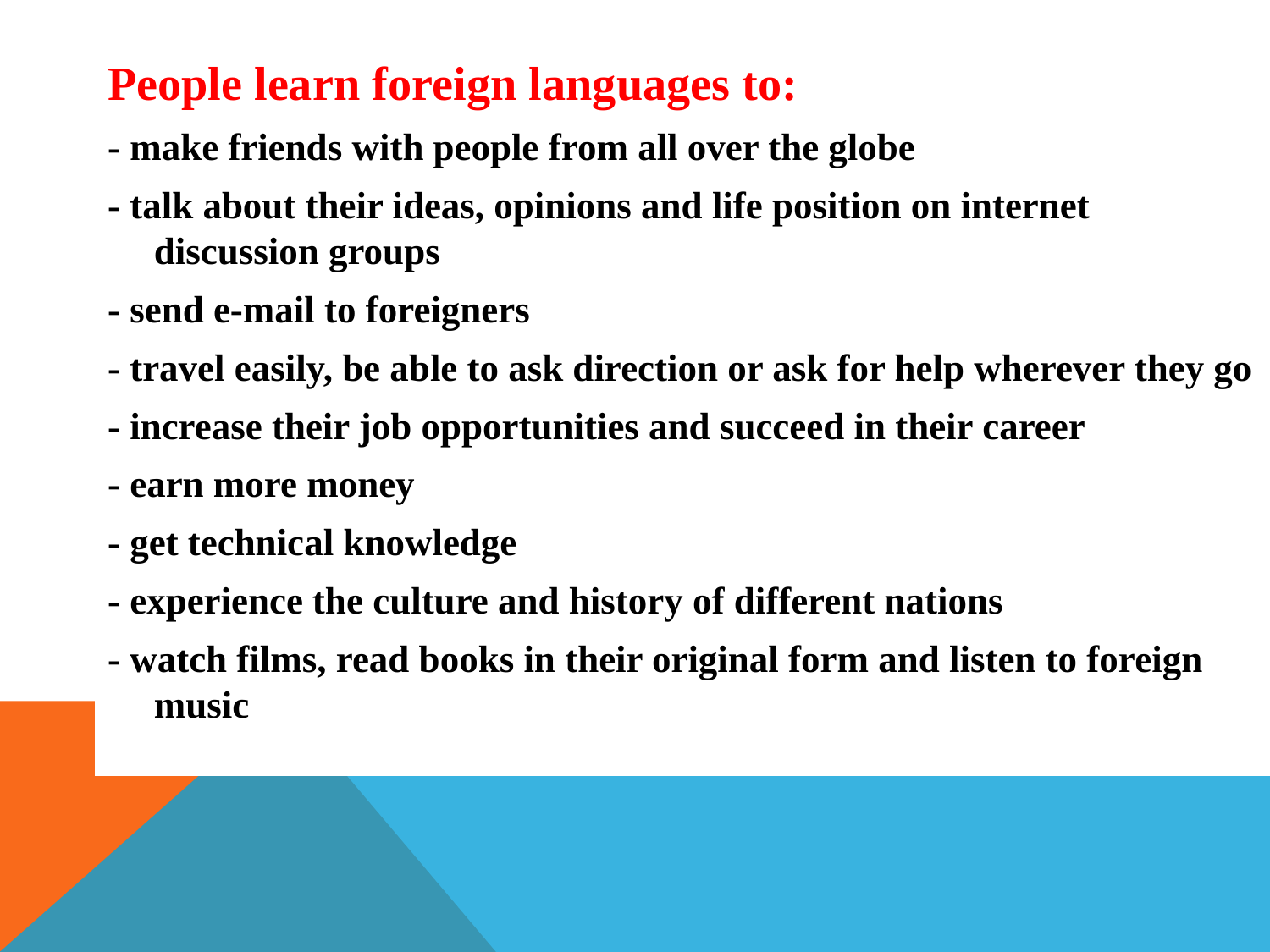

People learn foreign languages to:
- make friends with people from all over the globe
- talk about their ideas, opinions and life position on internet discussion groups
- send e-mail to foreigners
- travel easily, be able to ask direction or ask for help wherever they go
- increase their job opportunities and succeed in their career
- earn more money
- get technical knowledge
- experience the culture and history of different nations
- watch films, read books in their original form and listen to foreign music